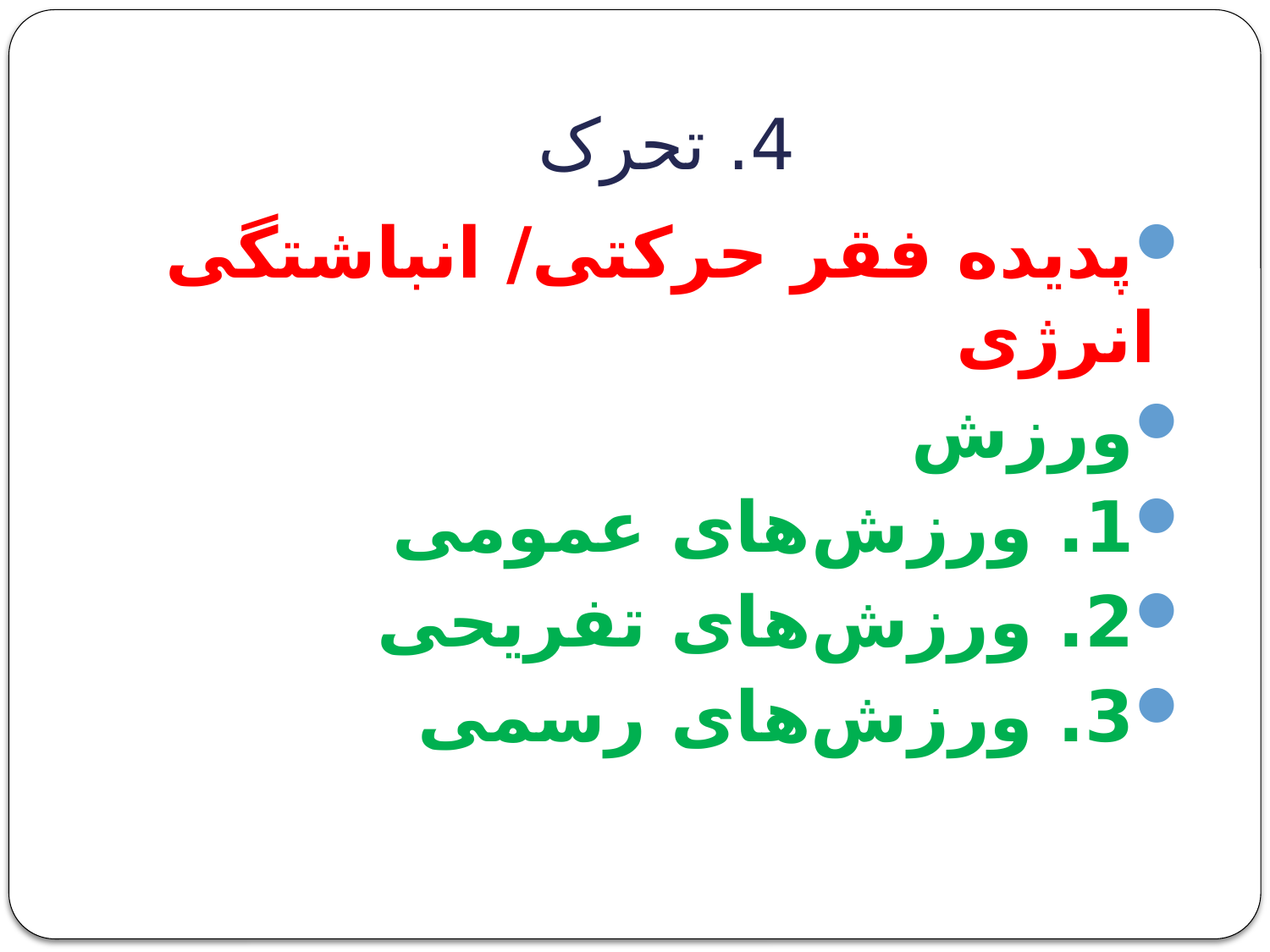

# 4. تحرک
پدیده فقر حرکتی/ انباشتگی انرژی
ورزش
1. ورزش‌های عمومی
2. ورزش‌های تفریحی
3. ورزش‌های رسمی